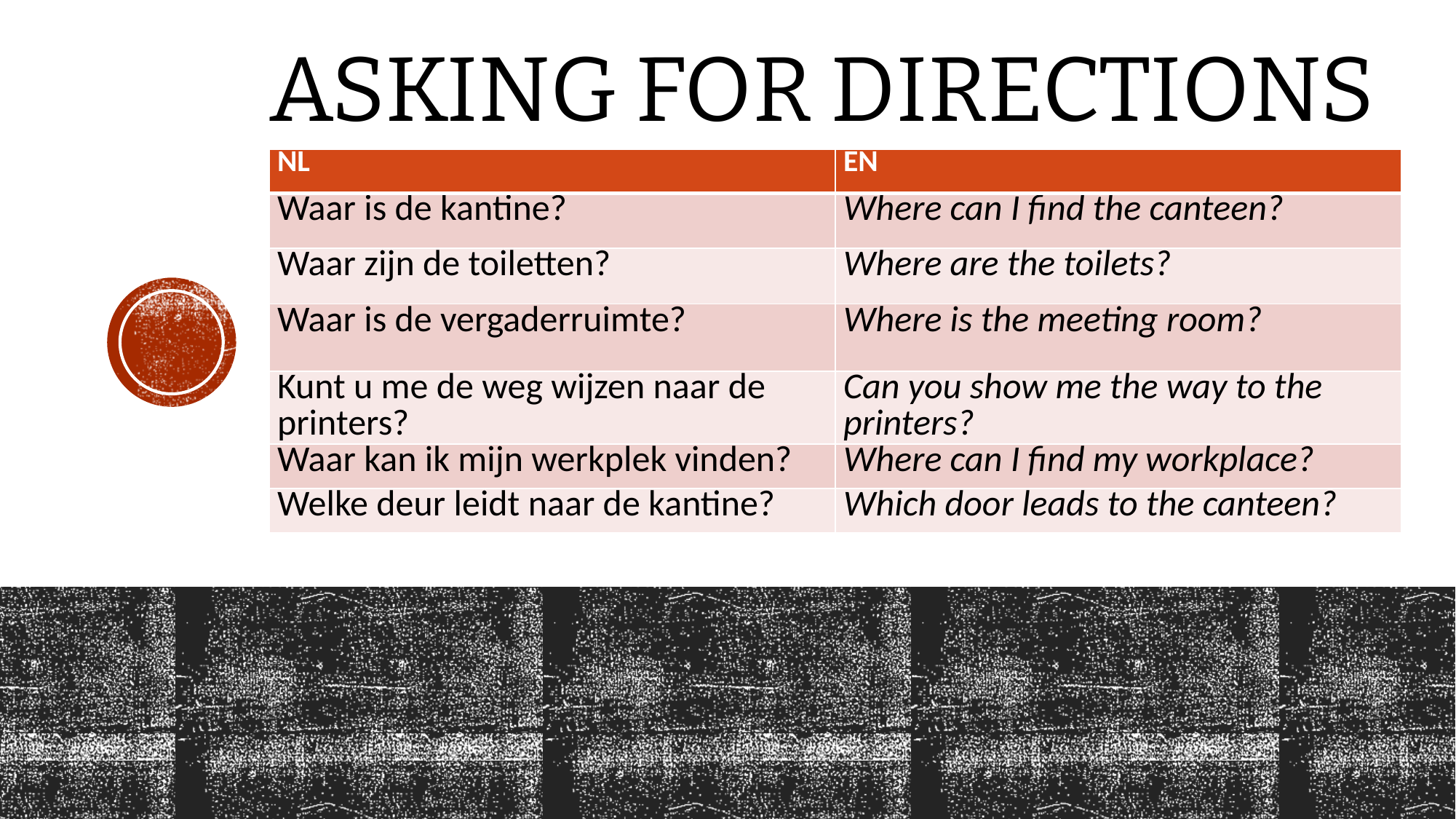

# Asking for directions

| NL | EN |
| --- | --- |
| Waar is de kantine? | Where can I find the canteen? |
| Waar zijn de toiletten? | Where are the toilets? |
| Waar is de vergaderruimte? | Where is the meeting room? |
| Kunt u me de weg wijzen naar de printers? | Can you show me the way to the printers? |
| Waar kan ik mijn werkplek vinden? | Where can I find my workplace? |
| Welke deur leidt naar de kantine? | Which door leads to the canteen? |